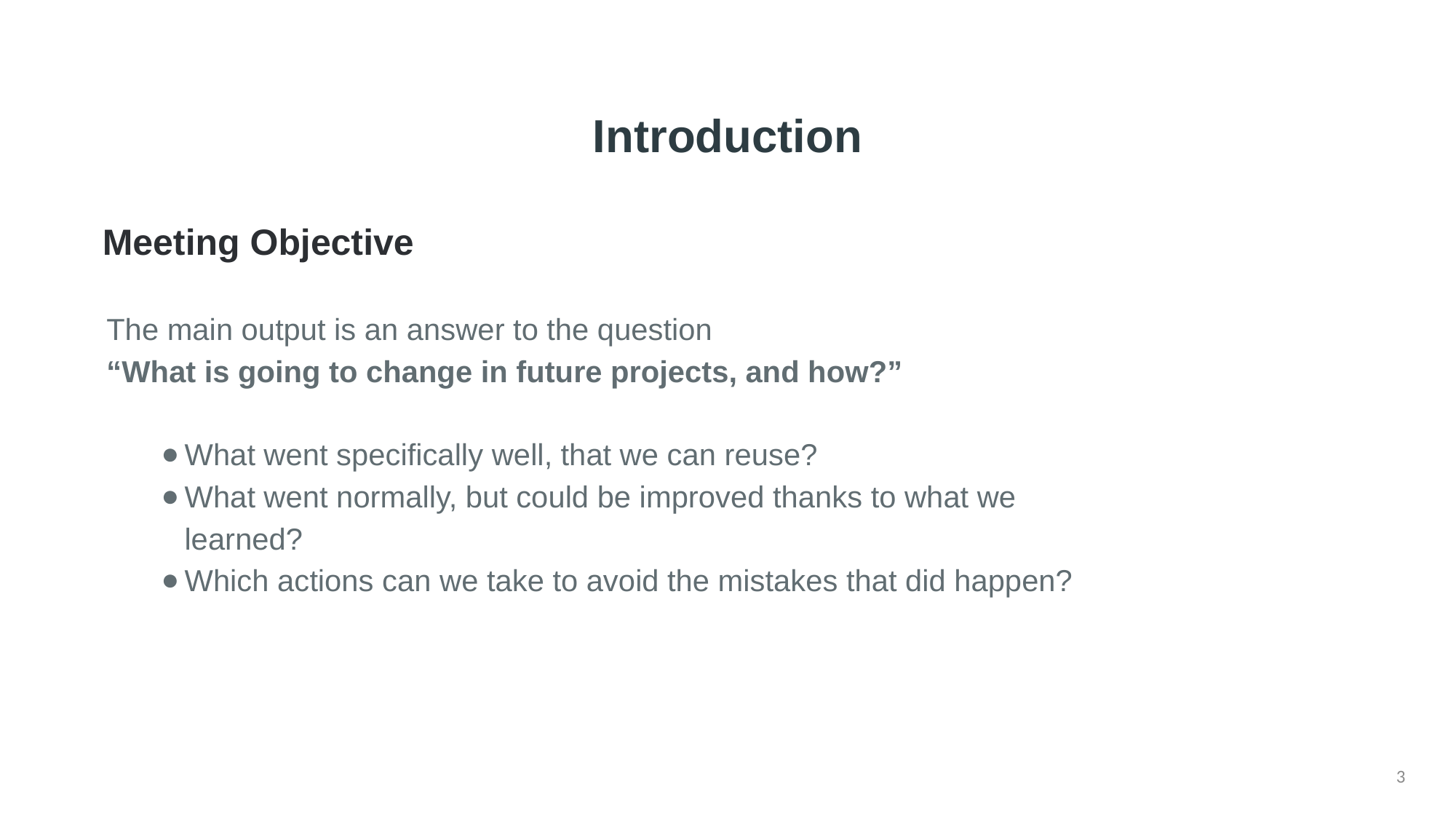

# Introduction

Meeting Objective
The main output is an answer to the question
“What is going to change in future projects, and how?”

What went specifically well, that we can reuse?
What went normally, but could be improved thanks to what we learned?
Which actions can we take to avoid the mistakes that did happen?
3